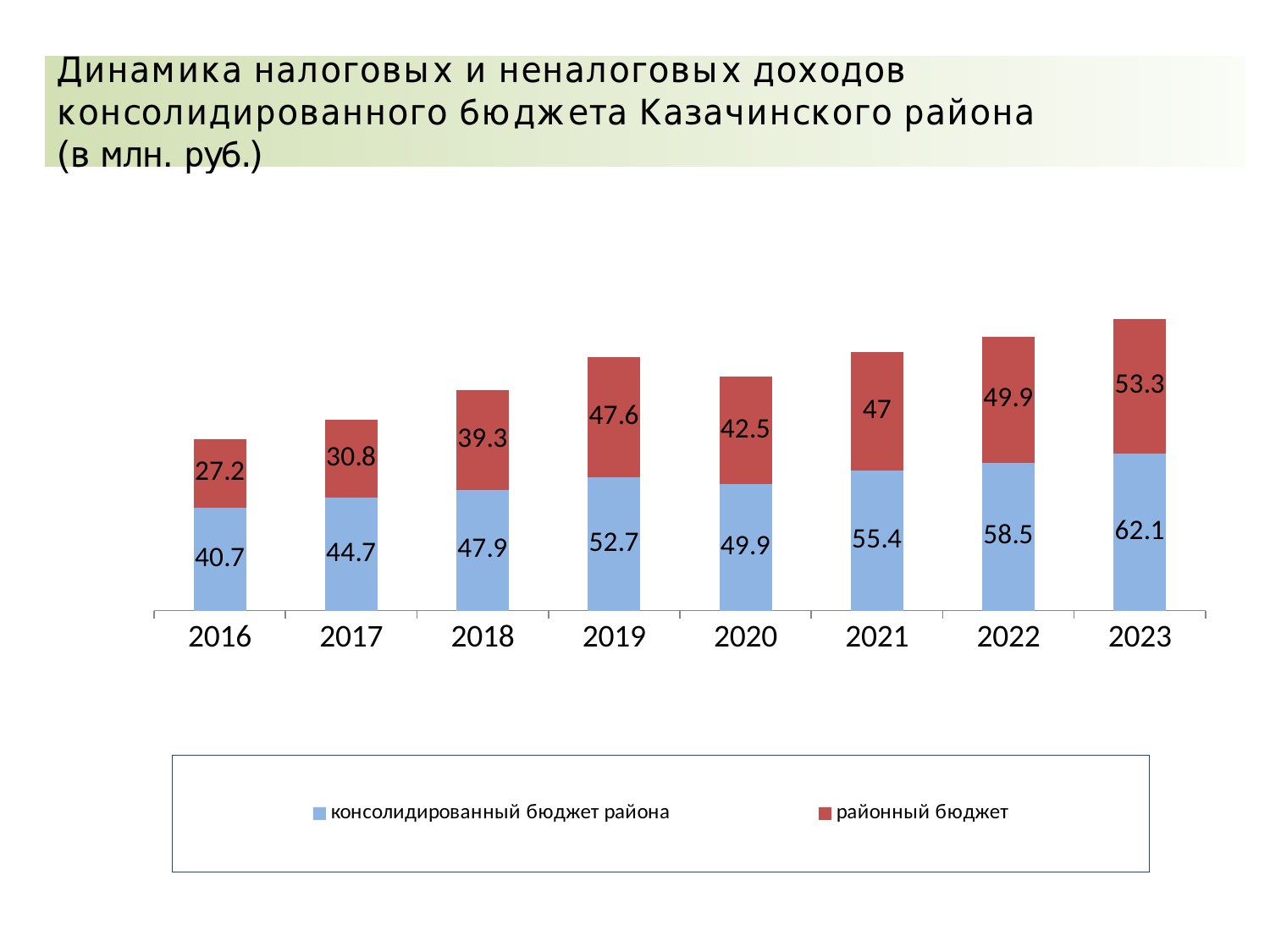

Динамика налоговых и неналоговых доходов консолидированного бюджета Казачинского района
(в млн. руб.)
|  |
| --- |

### Chart

| Category | консолидированный бюджет района | районный бюджет |
|---|---|---|
| 2016 | 40.7 | 27.2 |
| 2017 | 44.7 | 30.8 |
| 2018 | 47.9 | 39.3 |
| 2019 | 52.7 | 47.6 |
| 2020 | 49.9 | 42.5 |
| 2021 | 55.4 | 47.0 |
| 2022 | 58.5 | 49.9 |
| 2023 | 62.1 | 53.3 |